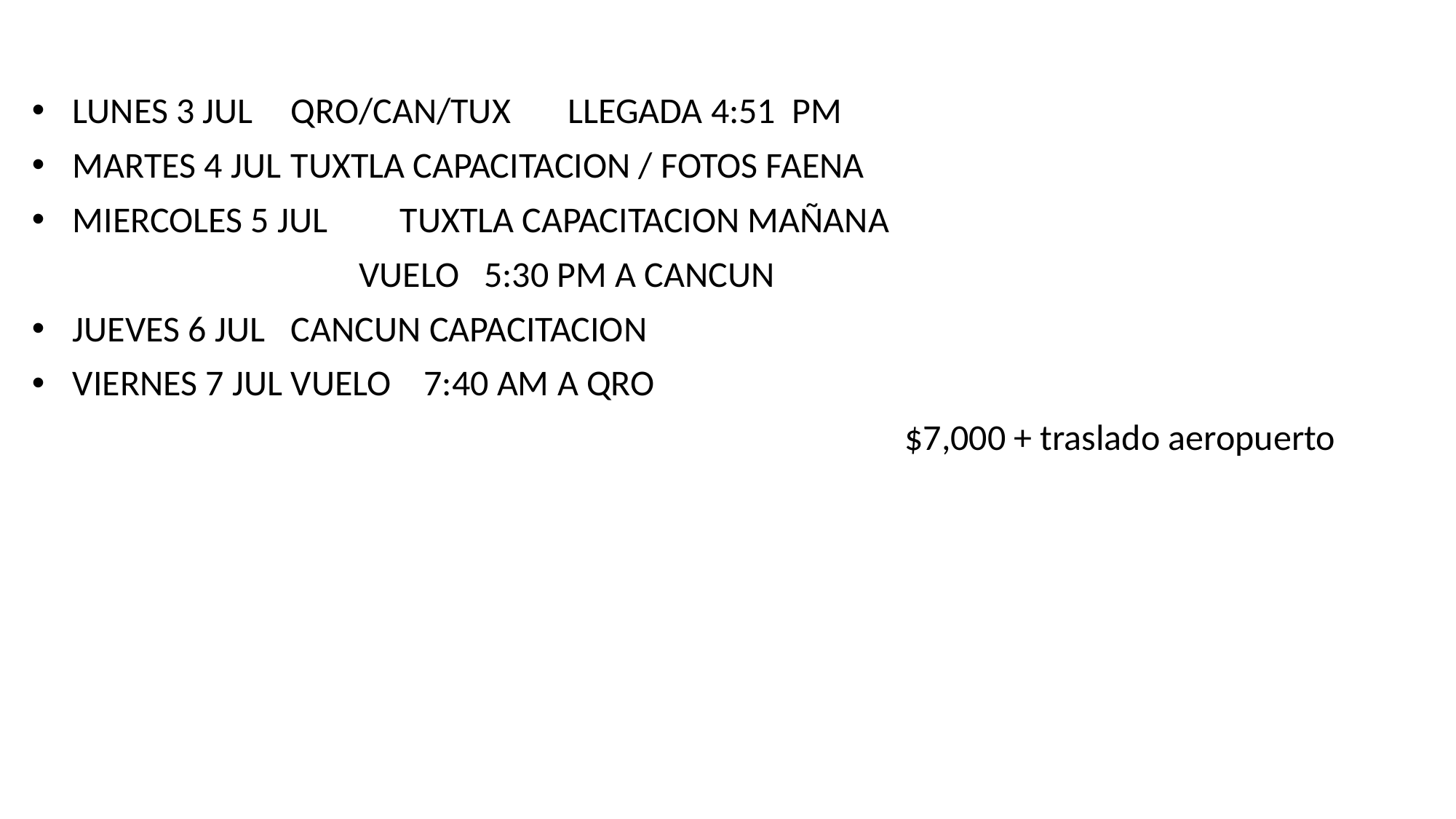

LUNES 3 JUL	QRO/CAN/TUX       LLEGADA 4:51  PM
MARTES 4 JUL	TUXTLA CAPACITACION / FOTOS FAENA
MIERCOLES 5 JUL	TUXTLA CAPACITACION MAÑANA
			VUELO   5:30 PM A CANCUN
JUEVES 6 JUL	CANCUN CAPACITACION
VIERNES 7 JUL	VUELO    7:40 AM A QRO
								$7,000 + traslado aeropuerto